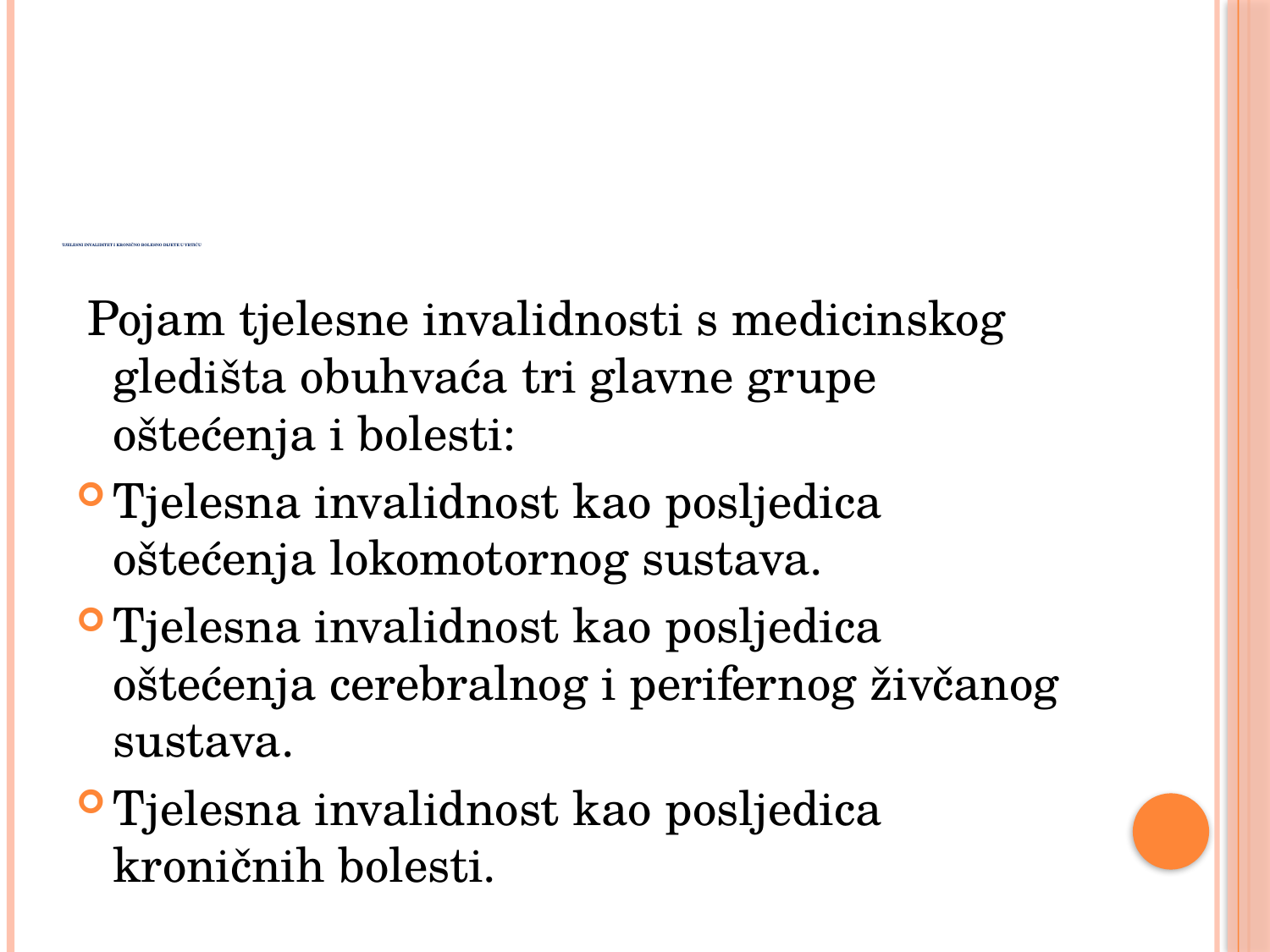

# TJELESNI INVALIDITET I KRONIČNO BOLESNO DIJETE U VRTIĆU

 Pojam tjelesne invalidnosti s medicinskog gledišta obuhvaća tri glavne grupe oštećenja i bolesti:
Tjelesna invalidnost kao posljedica oštećenja lokomotornog sustava.
Tjelesna invalidnost kao posljedica oštećenja cerebralnog i perifernog živčanog sustava.
Tjelesna invalidnost kao posljedica kroničnih bolesti.